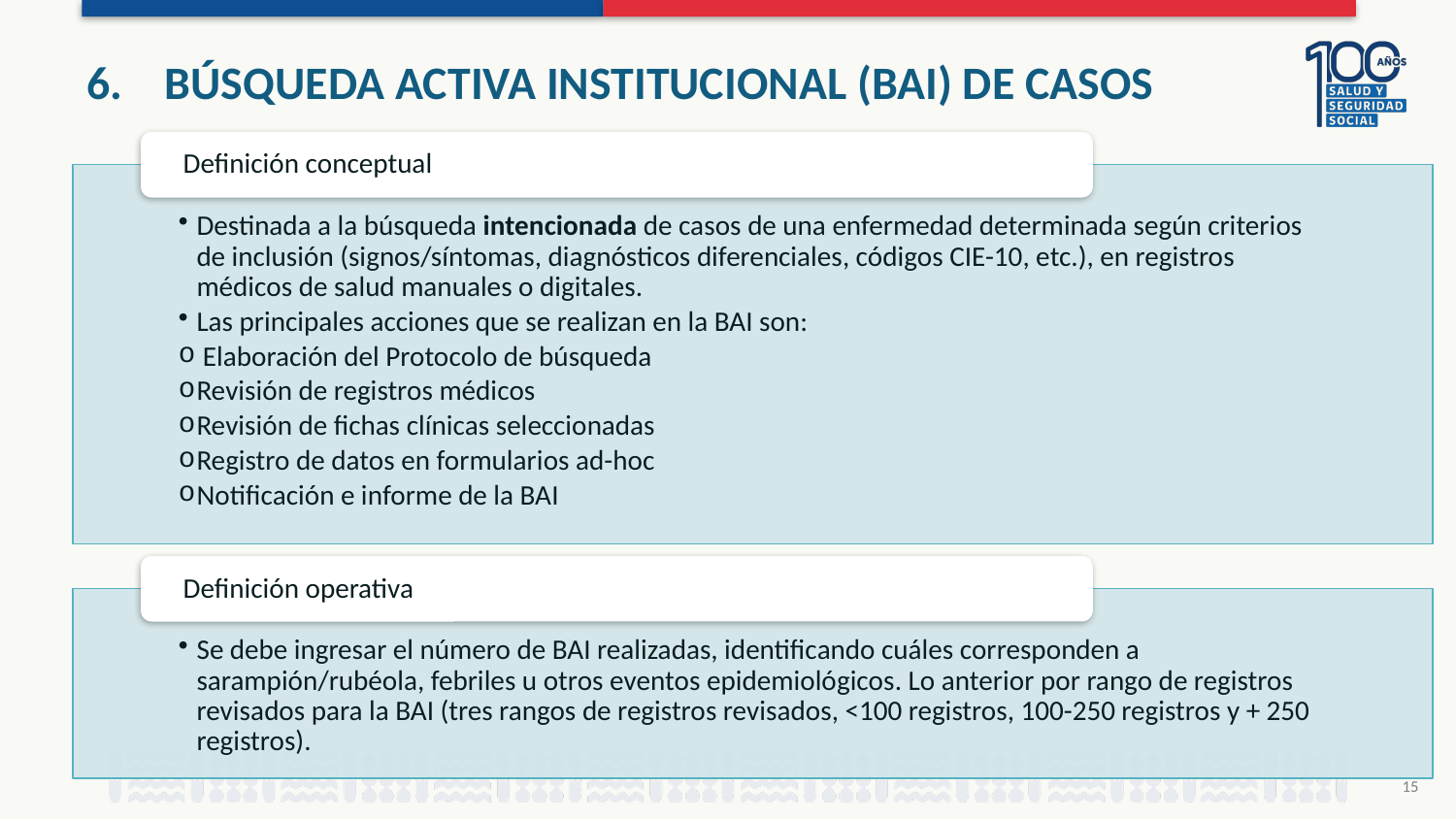

# BÚSQUEDA ACTIVA INSTITUCIONAL (BAI) DE CASOS
Destinada a la búsqueda intencionada de casos de una enfermedad determinada según criterios de inclusión (signos/síntomas, diagnósticos diferenciales, códigos CIE-10, etc.), en registros médicos de salud manuales o digitales.
Las principales acciones que se realizan en la BAI son:
 Elaboración del Protocolo de búsqueda
Revisión de registros médicos
Revisión de fichas clínicas seleccionadas
Registro de datos en formularios ad-hoc
Notificación e informe de la BAI
Definición conceptual
Se debe ingresar el número de BAI realizadas, identificando cuáles corresponden a sarampión/rubéola, febriles u otros eventos epidemiológicos. Lo anterior por rango de registros revisados para la BAI (tres rangos de registros revisados, <100 registros, 100-250 registros y + 250 registros).
Definición operativa
15